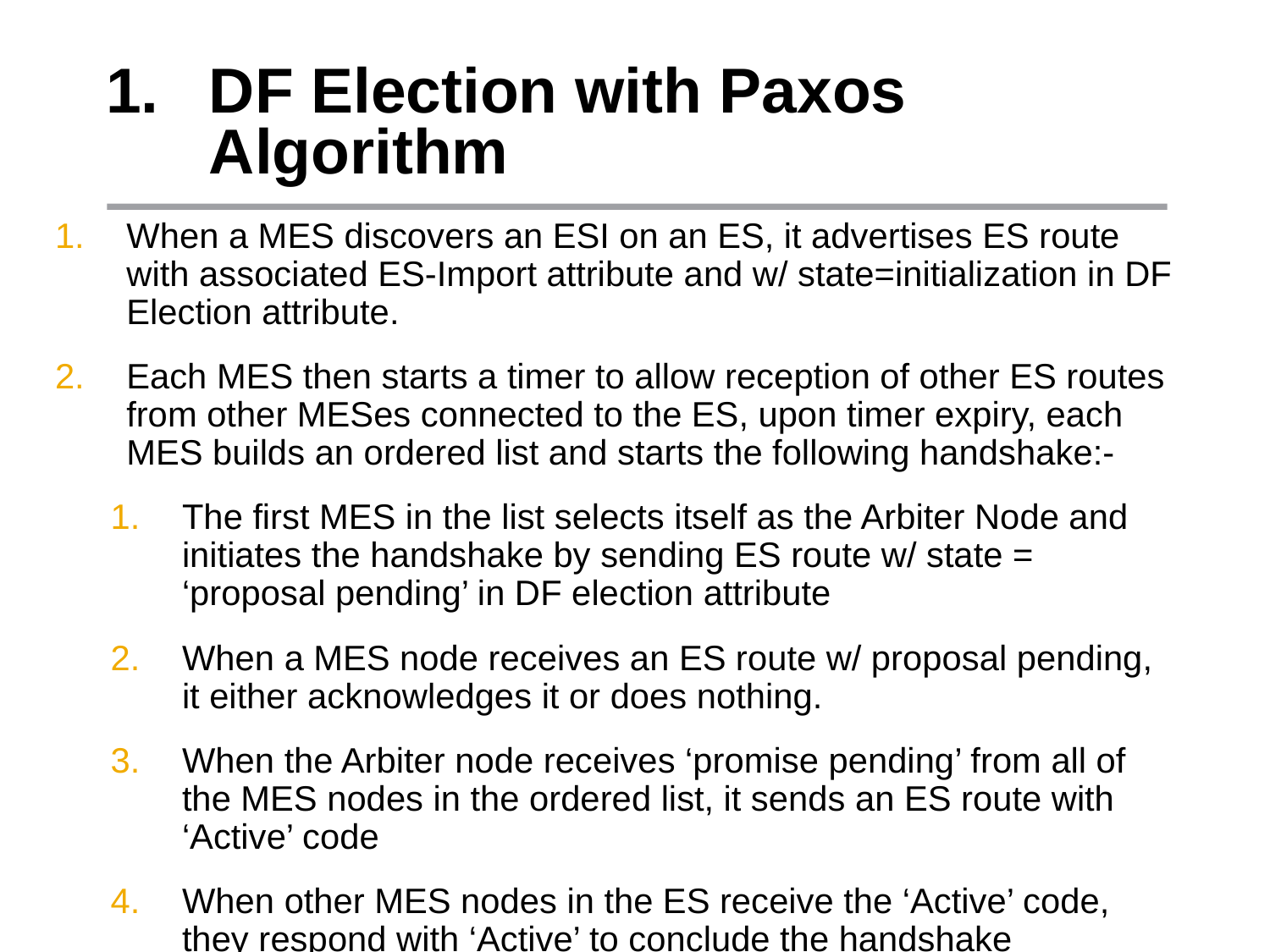

# DF Election with Paxos Algorithm
When a MES discovers an ESI on an ES, it advertises ES route with associated ES-Import attribute and w/ state=initialization in DF Election attribute.
Each MES then starts a timer to allow reception of other ES routes from other MESes connected to the ES, upon timer expiry, each MES builds an ordered list and starts the following handshake:-
The first MES in the list selects itself as the Arbiter Node and initiates the handshake by sending ES route w/ state = ‘proposal pending’ in DF election attribute
When a MES node receives an ES route w/ proposal pending, it either acknowledges it or does nothing.
When the Arbiter node receives ‘promise pending’ from all of the MES nodes in the ordered list, it sends an ES route with ‘Active’ code
When other MES nodes in the ES receive the ‘Active’ code, they respond with ‘Active’ to conclude the handshake